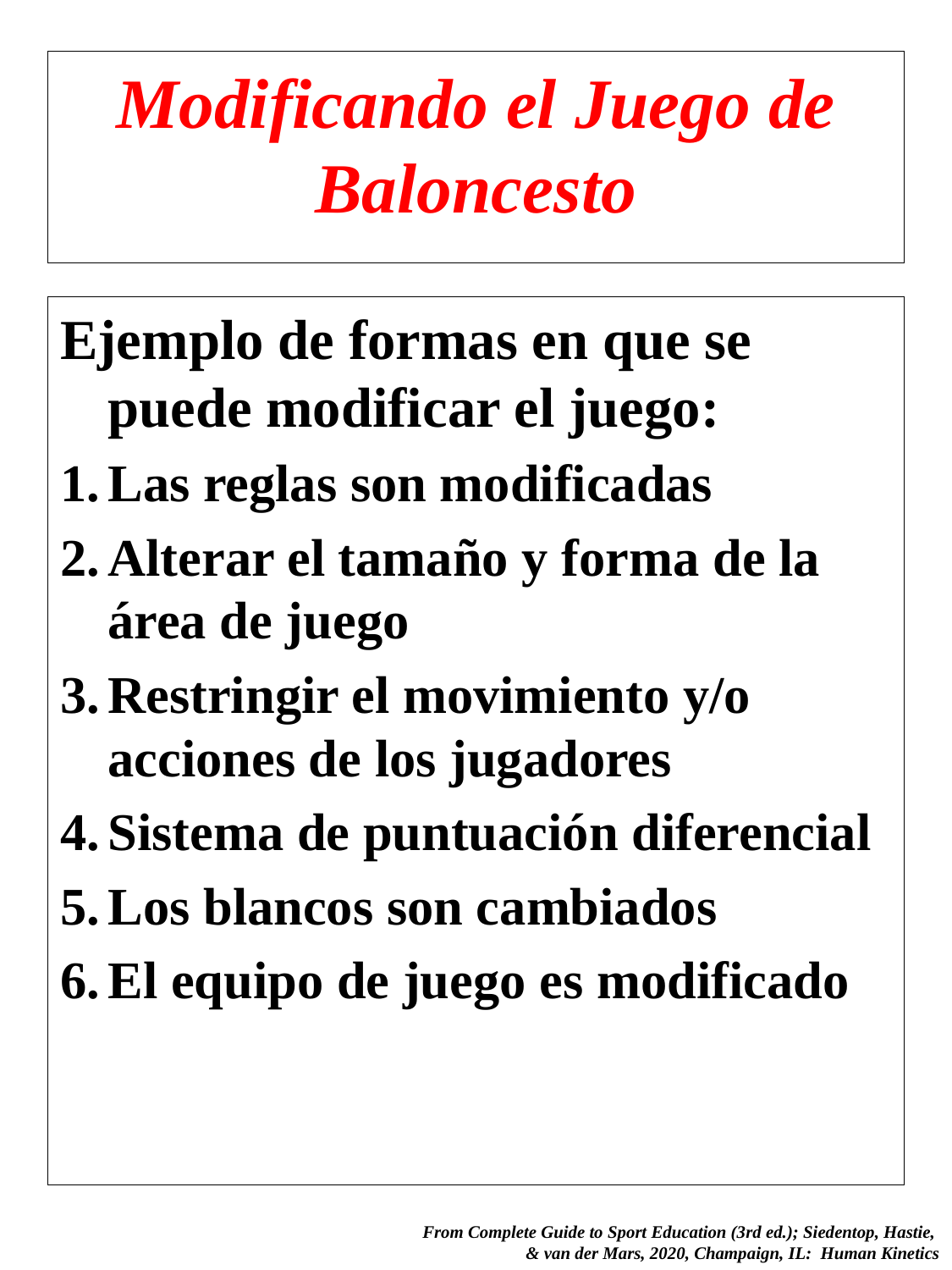

# Modificando el Juego de Baloncesto
Ejemplo de formas en que se puede modificar el juego:
Las reglas son modificadas
Alterar el tamaño y forma de la área de juego
Restringir el movimiento y/o acciones de los jugadores
Sistema de puntuación diferencial
Los blancos son cambiados
El equipo de juego es modificado
 From Complete Guide to Sport Education (3rd ed.); Siedentop, Hastie,
& van der Mars, 2020, Champaign, IL:  Human Kinetics